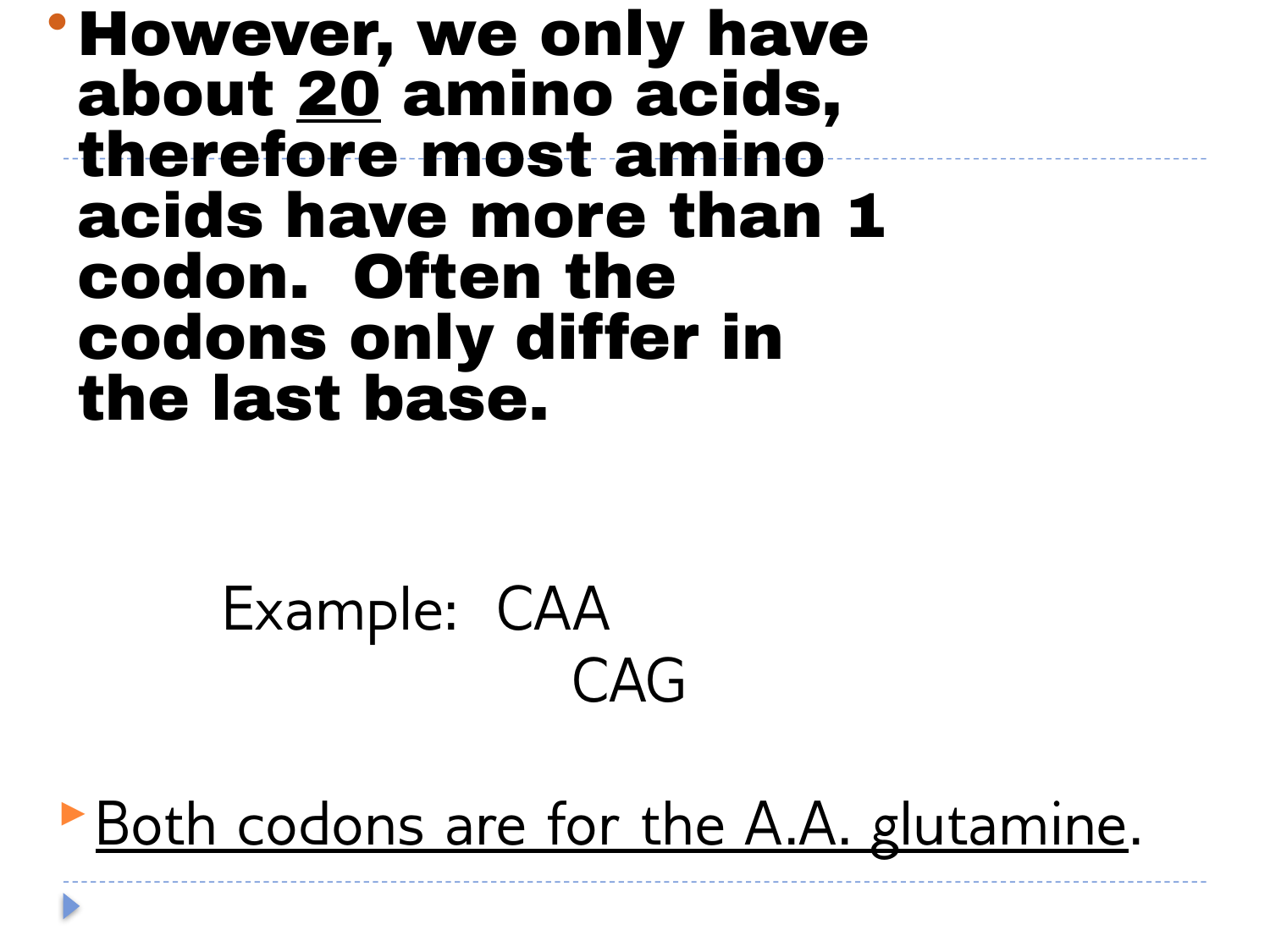

However, we only have about 20 amino acids, therefore most amino acids have more than 1 codon.  Often the codons only differ in the last base.

		Example:  CAA
		  		     CAG

Both codons are for the A.A. glutamine.